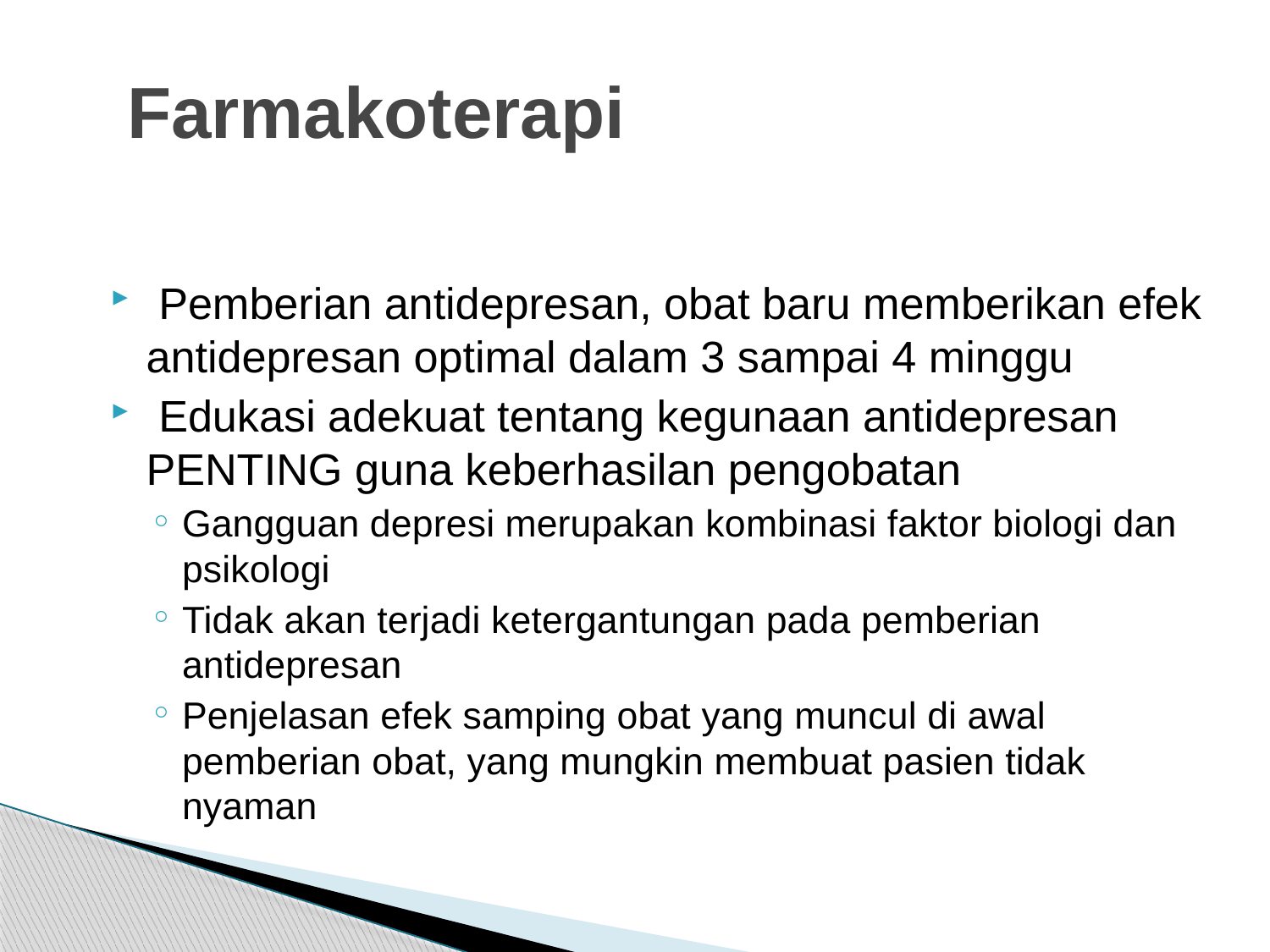

# Farmakoterapi
 Pemberian antidepresan, obat baru memberikan efek antidepresan optimal dalam 3 sampai 4 minggu
 Edukasi adekuat tentang kegunaan antidepresan PENTING guna keberhasilan pengobatan
Gangguan depresi merupakan kombinasi faktor biologi dan psikologi
Tidak akan terjadi ketergantungan pada pemberian antidepresan
Penjelasan efek samping obat yang muncul di awal pemberian obat, yang mungkin membuat pasien tidak nyaman